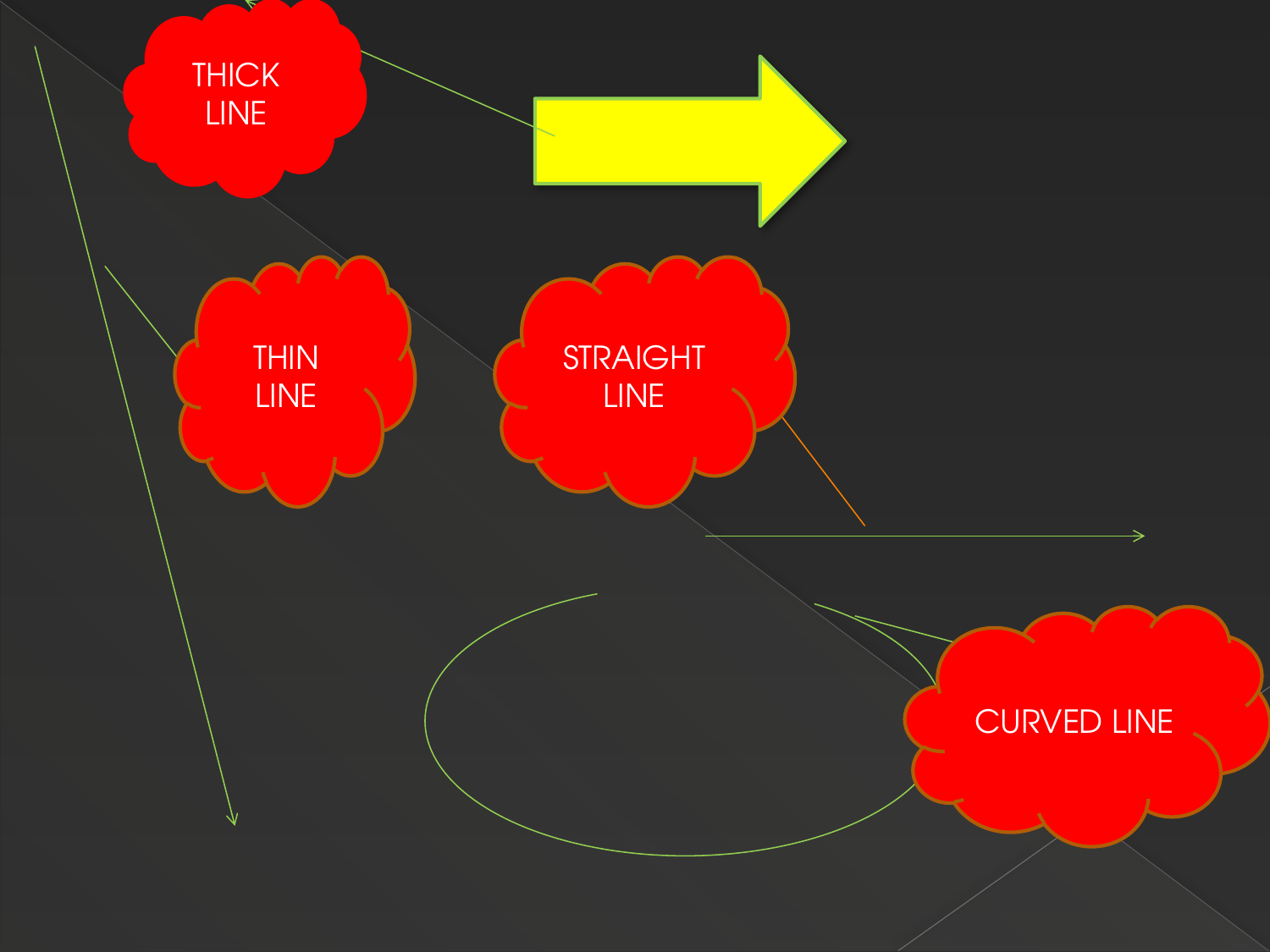

THICK LINE

THIN LINE
STRAIGHT LINE

CURVED LINE